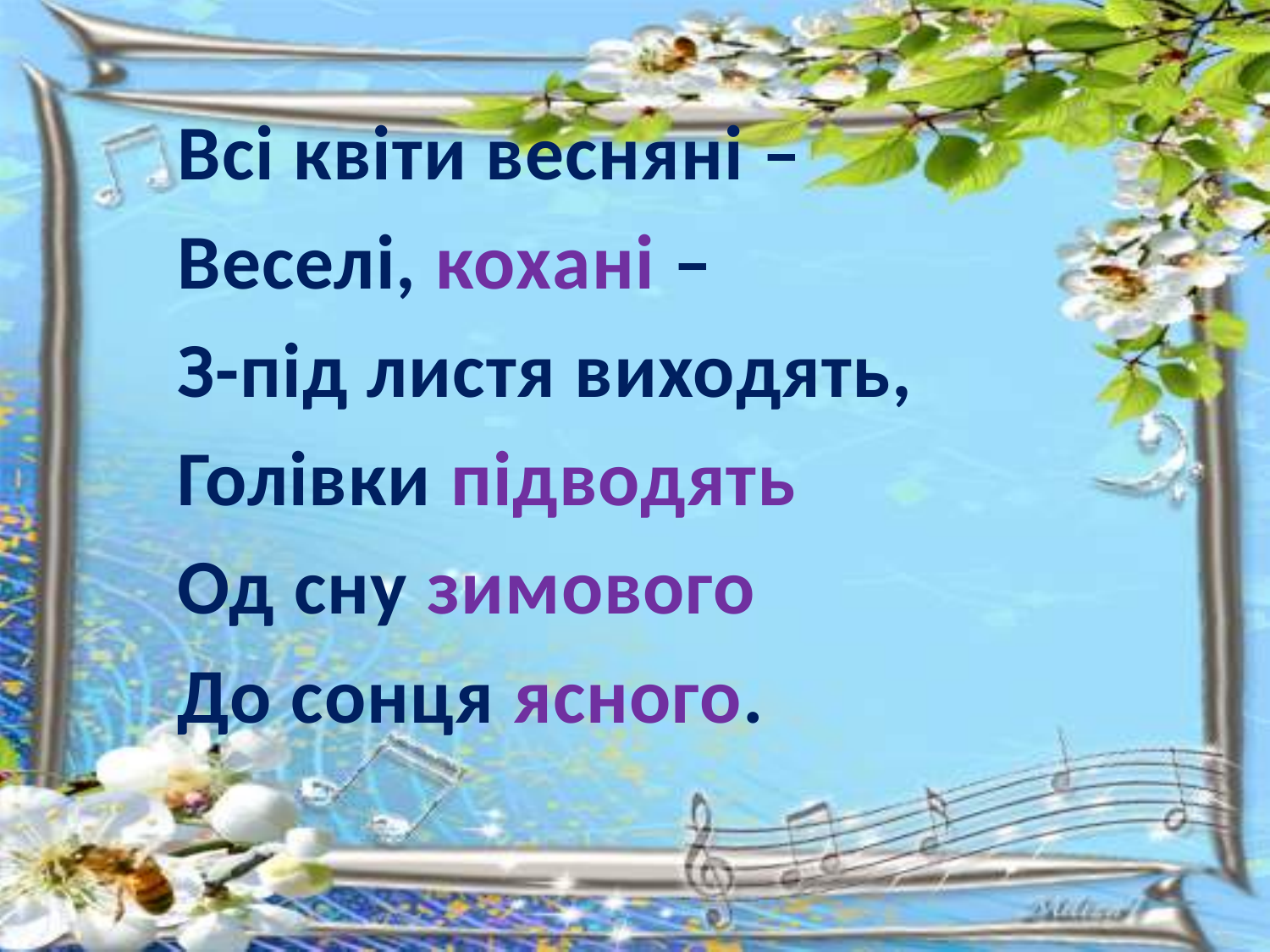

Всі квіти весняні –
Веселі, кохані –
З-під листя виходять,
Голівки підводять
Од сну зимового
До сонця ясного.